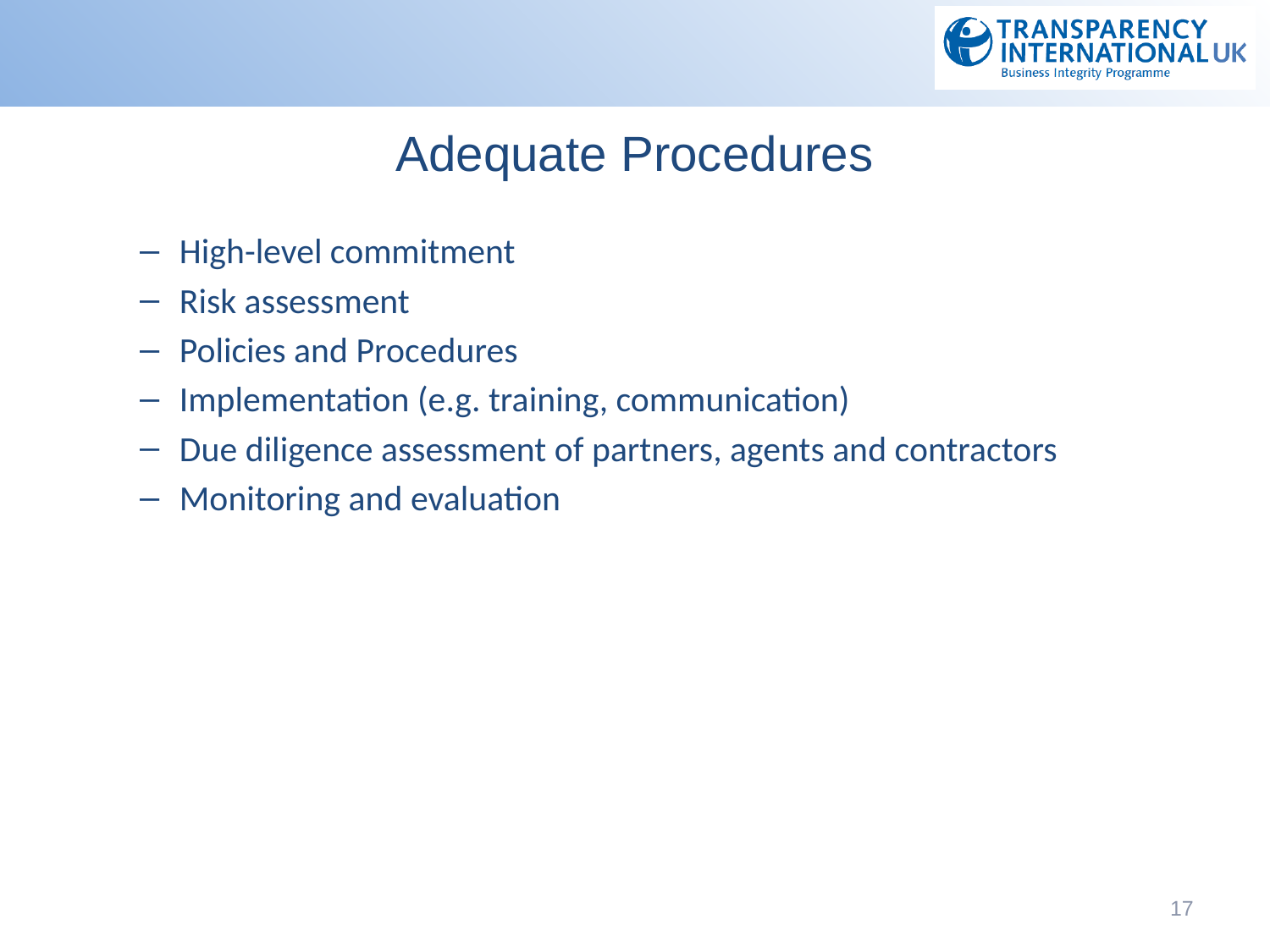

# Adequate Procedures
High-level commitment
Risk assessment
Policies and Procedures
Implementation (e.g. training, communication)
Due diligence assessment of partners, agents and contractors
Monitoring and evaluation
17